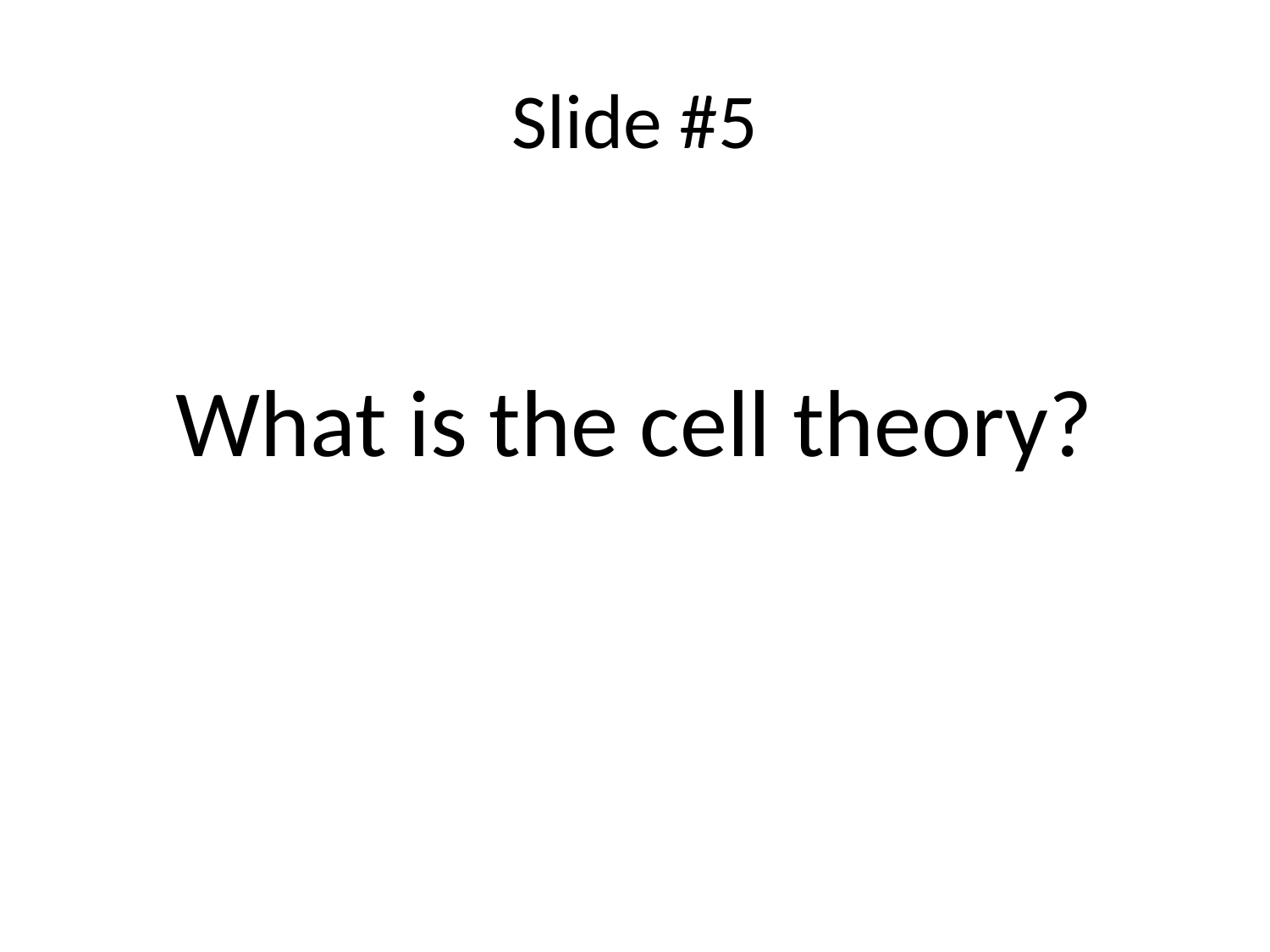

# Slide #5

What is the cell theory?